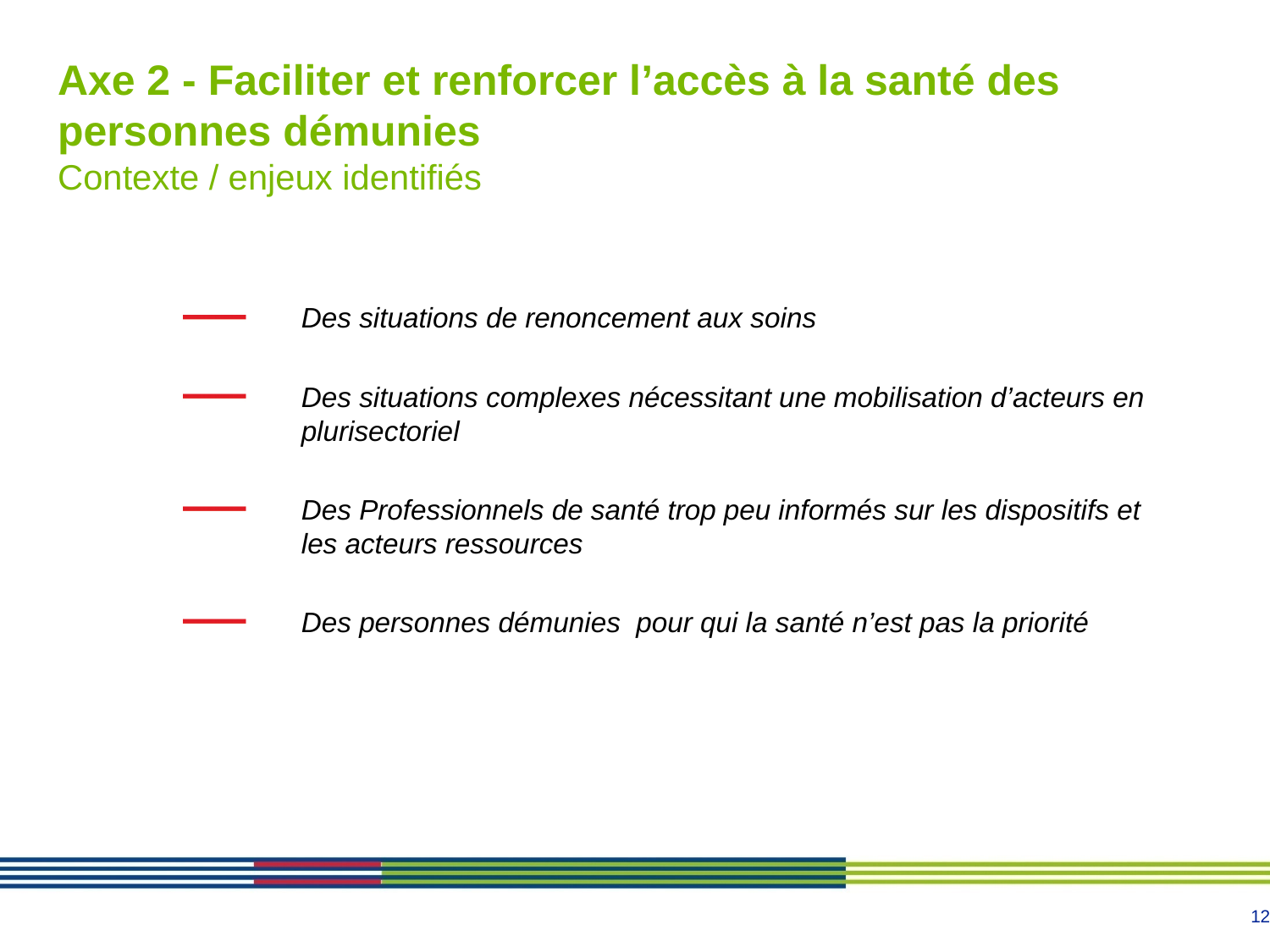

# Axe 2 - Faciliter et renforcer l’accès à la santé des personnes démunies Contexte / enjeux identifiés

Des situations de renoncement aux soins

Des situations complexes nécessitant une mobilisation d’acteurs en plurisectoriel

Des Professionnels de santé trop peu informés sur les dispositifs et les acteurs ressources

Des personnes démunies  pour qui la santé n’est pas la priorité